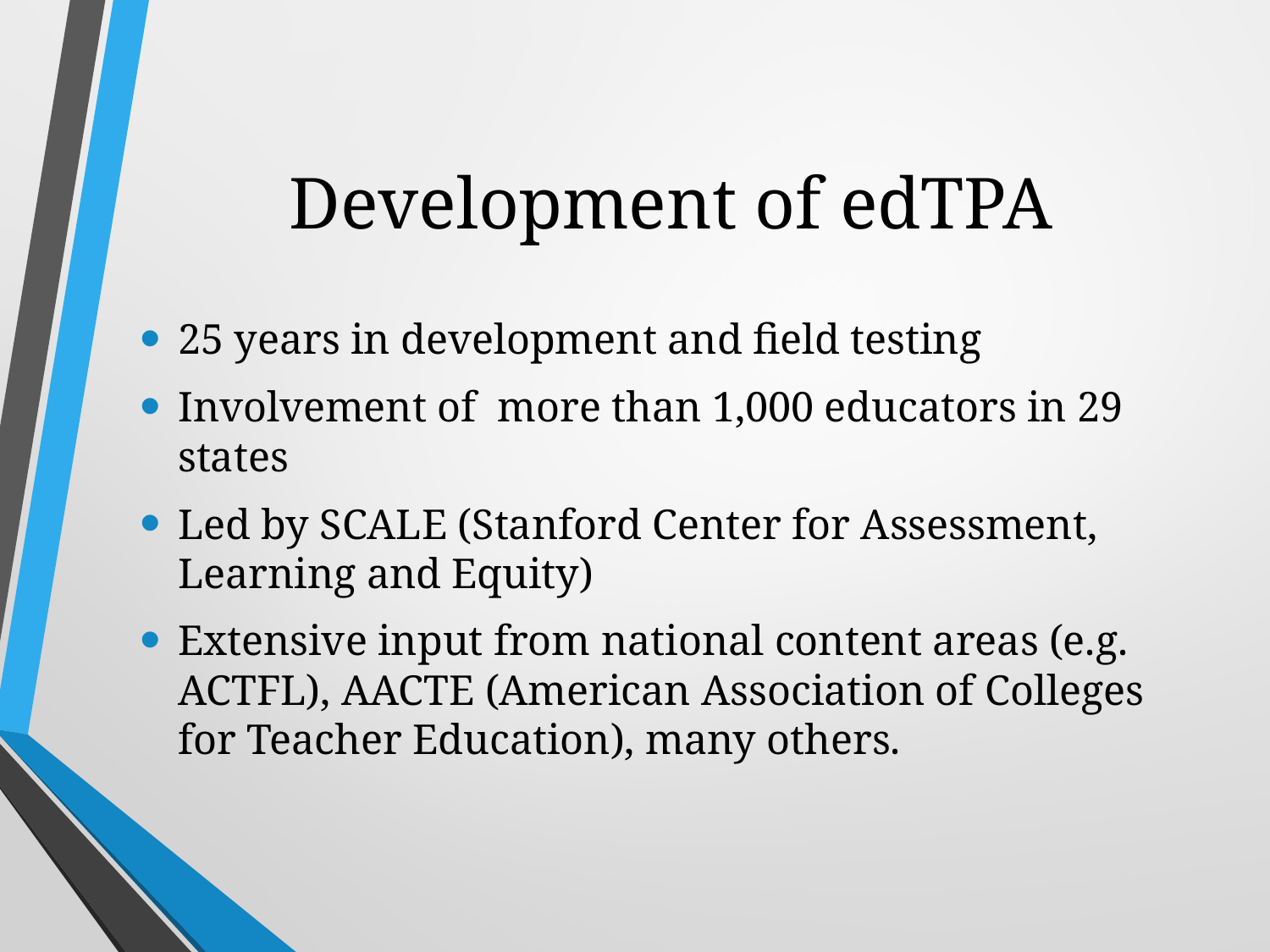

# Development of edTPA
25 years in development and field testing
Involvement of  more than 1,000 educators in 29 states
Led by SCALE (Stanford Center for Assessment, Learning and Equity)
Extensive input from national content areas (e.g. ACTFL), AACTE (American Association of Colleges for Teacher Education), many others.